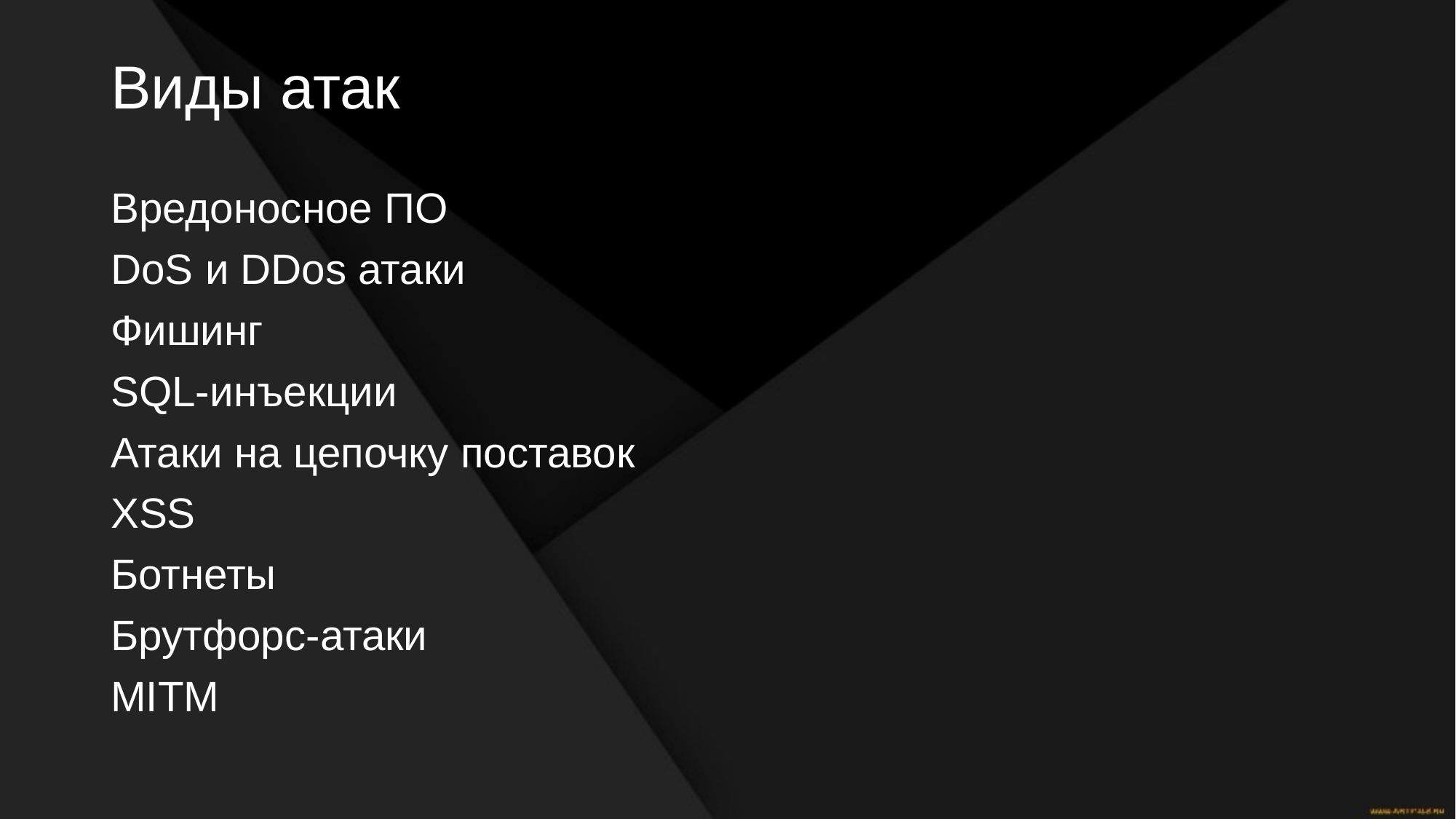

# Виды атак
Вредоносное ПО
DoS и DDos атаки
Фишинг
SQL-инъекции
Атаки на цепочку поставок
XSS
Ботнеты
Брутфорс-атаки
MITM